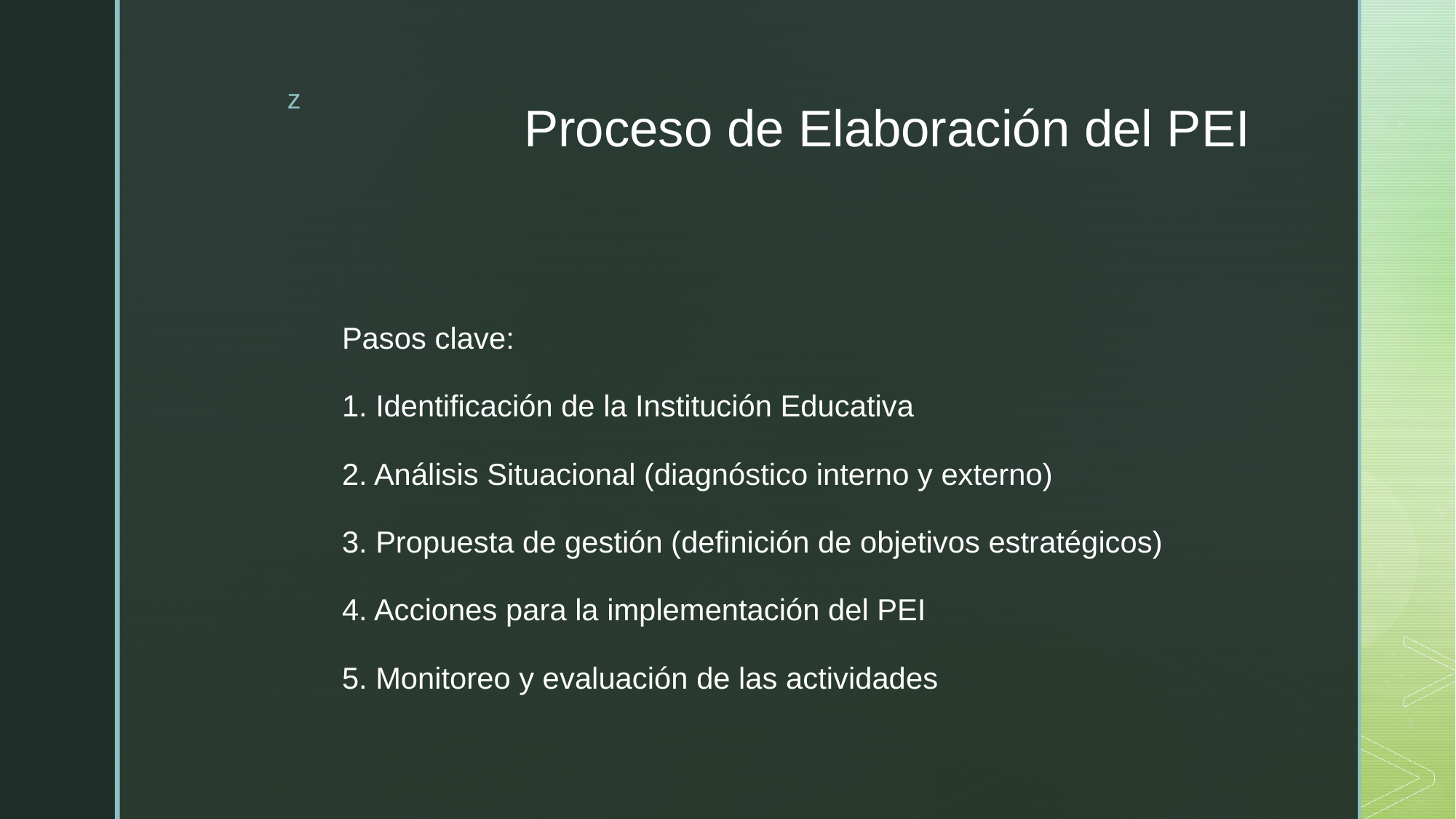

# Proceso de Elaboración del PEI

Pasos clave:
1. Identificación de la Institución Educativa
2. Análisis Situacional (diagnóstico interno y externo)
3. Propuesta de gestión (definición de objetivos estratégicos)
4. Acciones para la implementación del PEI
5. Monitoreo y evaluación de las actividades